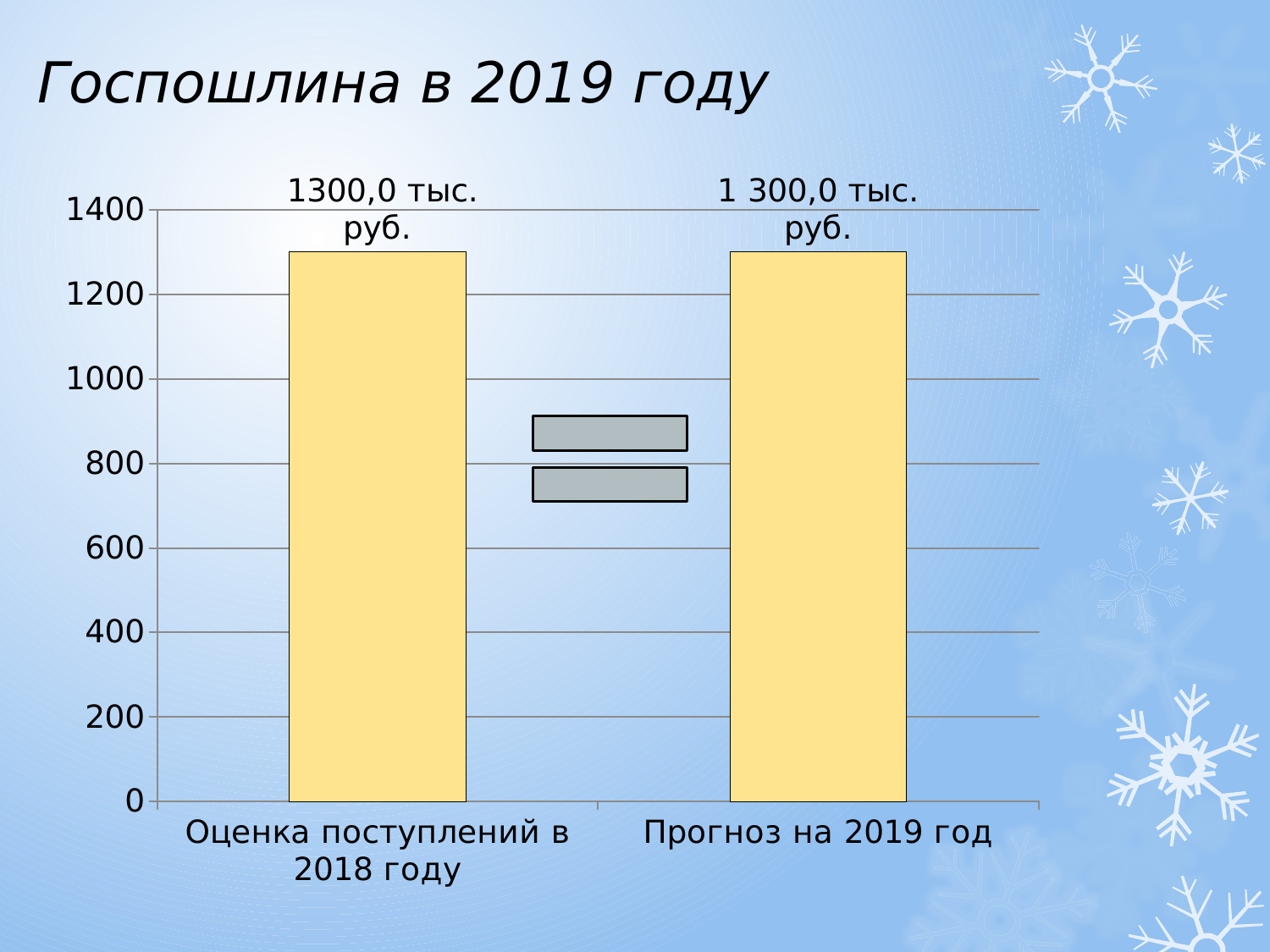

# Госпошлина в 2019 году

### Chart

| Category | Ряд 1 |
|---|---|
| Оценка поступлений в 2018 году | 1300.0 |
| Прогноз на 2019 год | 1300.0 |